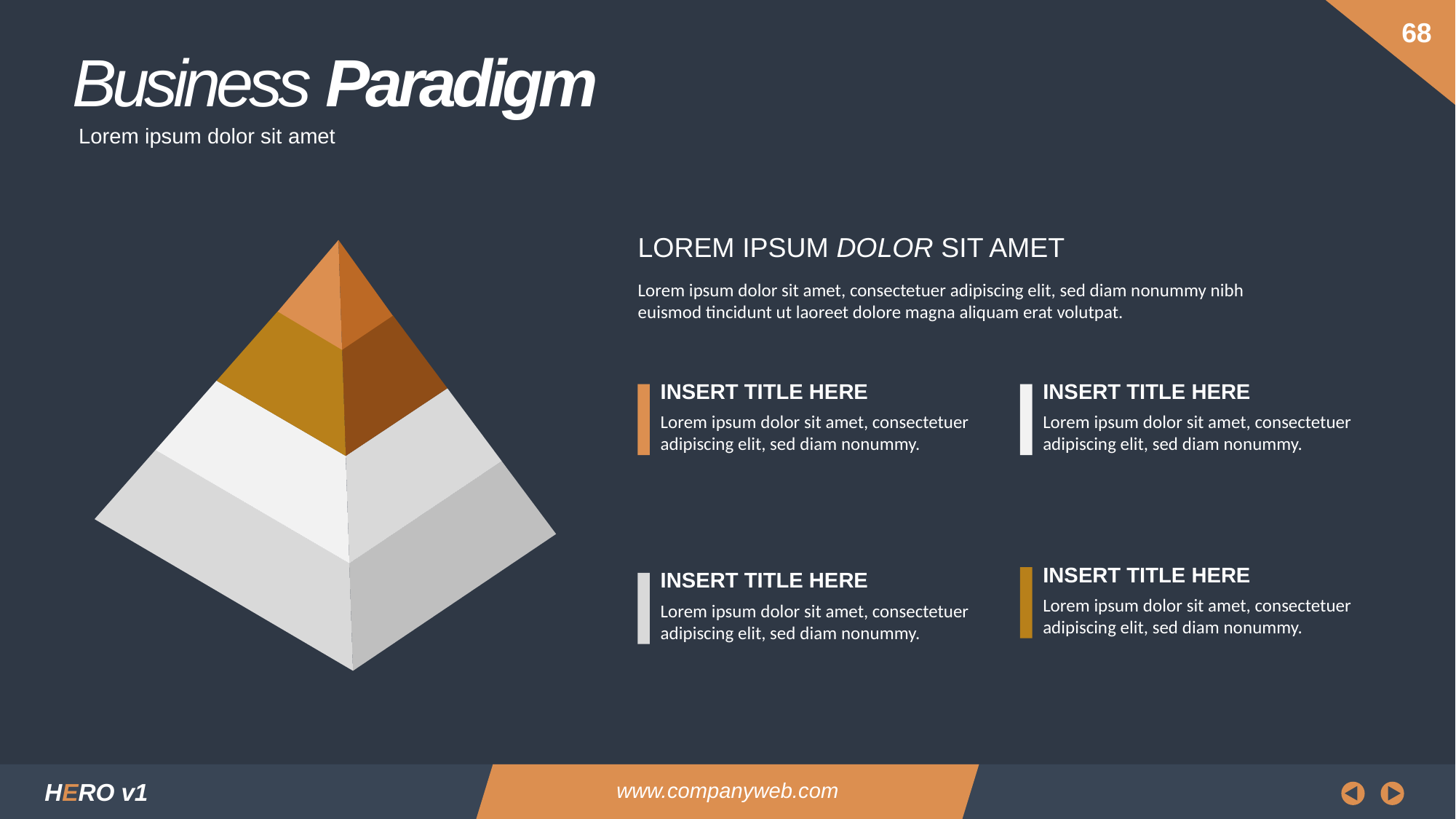

Business Paradigm
Lorem ipsum dolor sit amet
LOREM IPSUM DOLOR SIT AMET

Lorem ipsum dolor sit amet, consectetuer adipiscing elit, sed diam nonummy nibh euismod tincidunt ut laoreet dolore magna aliquam erat volutpat.
INSERT TITLE HERE
INSERT TITLE HERE

Lorem ipsum dolor sit amet, consectetuer adipiscing elit, sed diam nonummy.
Lorem ipsum dolor sit amet, consectetuer adipiscing elit, sed diam nonummy.
INSERT TITLE HERE
INSERT TITLE HERE

Lorem ipsum dolor sit amet, consectetuer adipiscing elit, sed diam nonummy.
Lorem ipsum dolor sit amet, consectetuer adipiscing elit, sed diam nonummy.